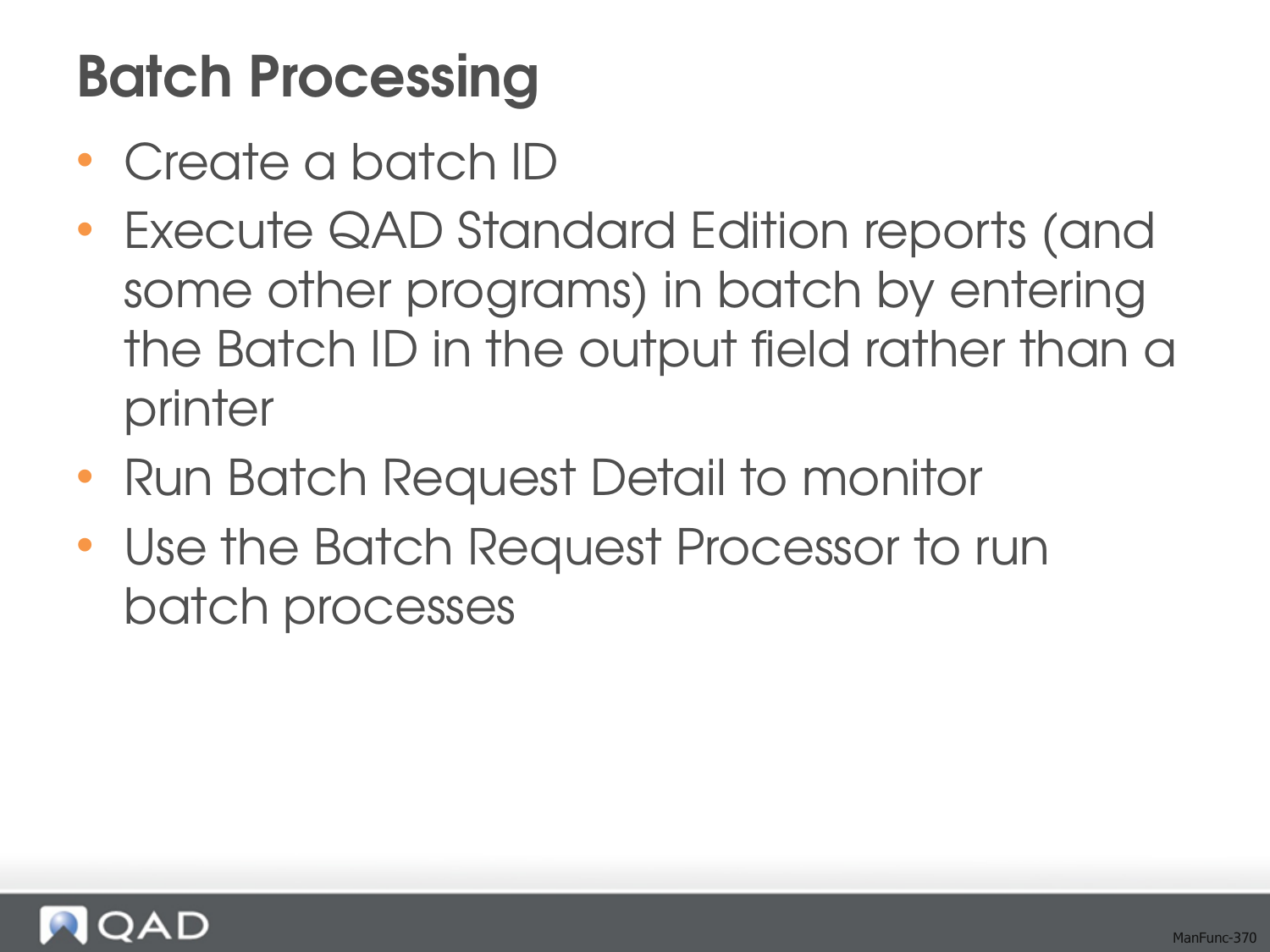

# Batch Processing
Create a batch ID
Execute QAD Standard Edition reports (and some other programs) in batch by entering the Batch ID in the output field rather than a printer
Run Batch Request Detail to monitor
Use the Batch Request Processor to run batch processes

ManFunc-370